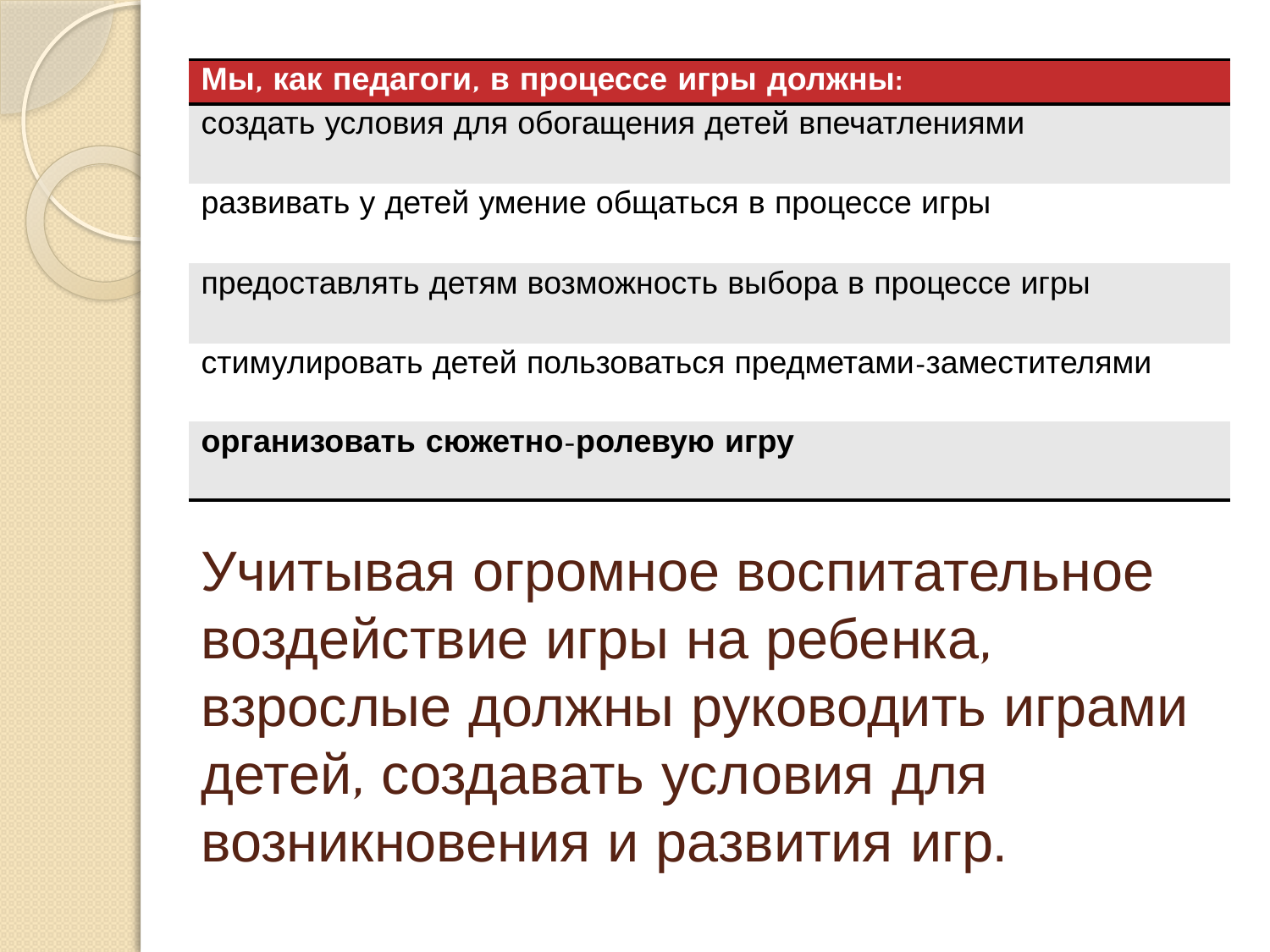

| Мы, как педагоги, в процессе игры должны: |
| --- |
| создать условия для обогащения детей впечатлениями |
| развивать у детей умение общаться в процессе игры |
| предоставлять детям возможность выбора в процессе игры |
| стимулировать детей пользоваться предметами-заместителями |
| организовать сюжетно-ролевую игру |
# Учитывая огромное воспитательное воздействие игры на ребенка, взрослые должны руководить играми детей, создавать условия для возникновения и развития игр.